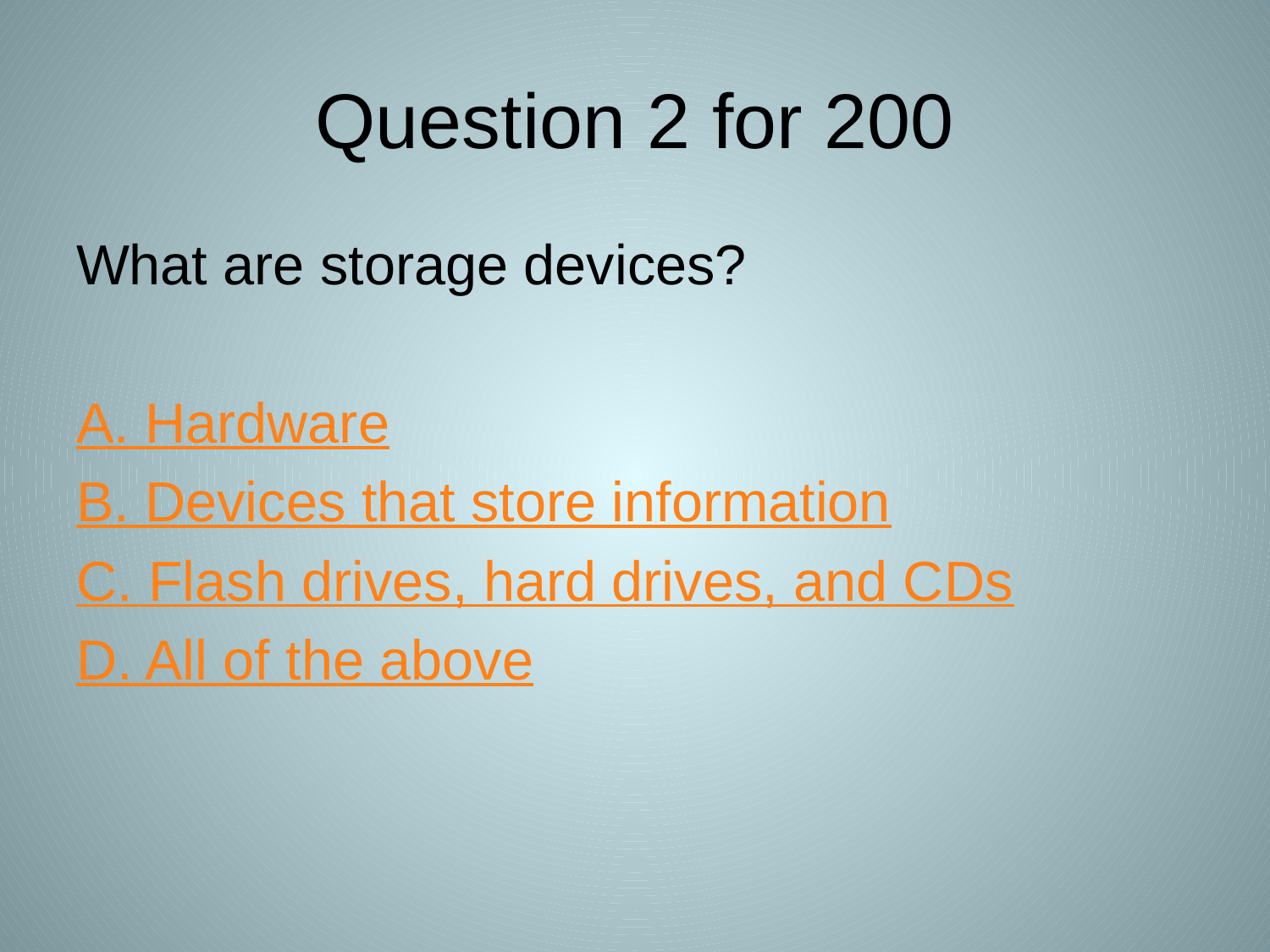

# Question 2 for 200
What are storage devices?

A. Hardware
B. Devices that store information
C. Flash drives, hard drives, and CDs
D. All of the above